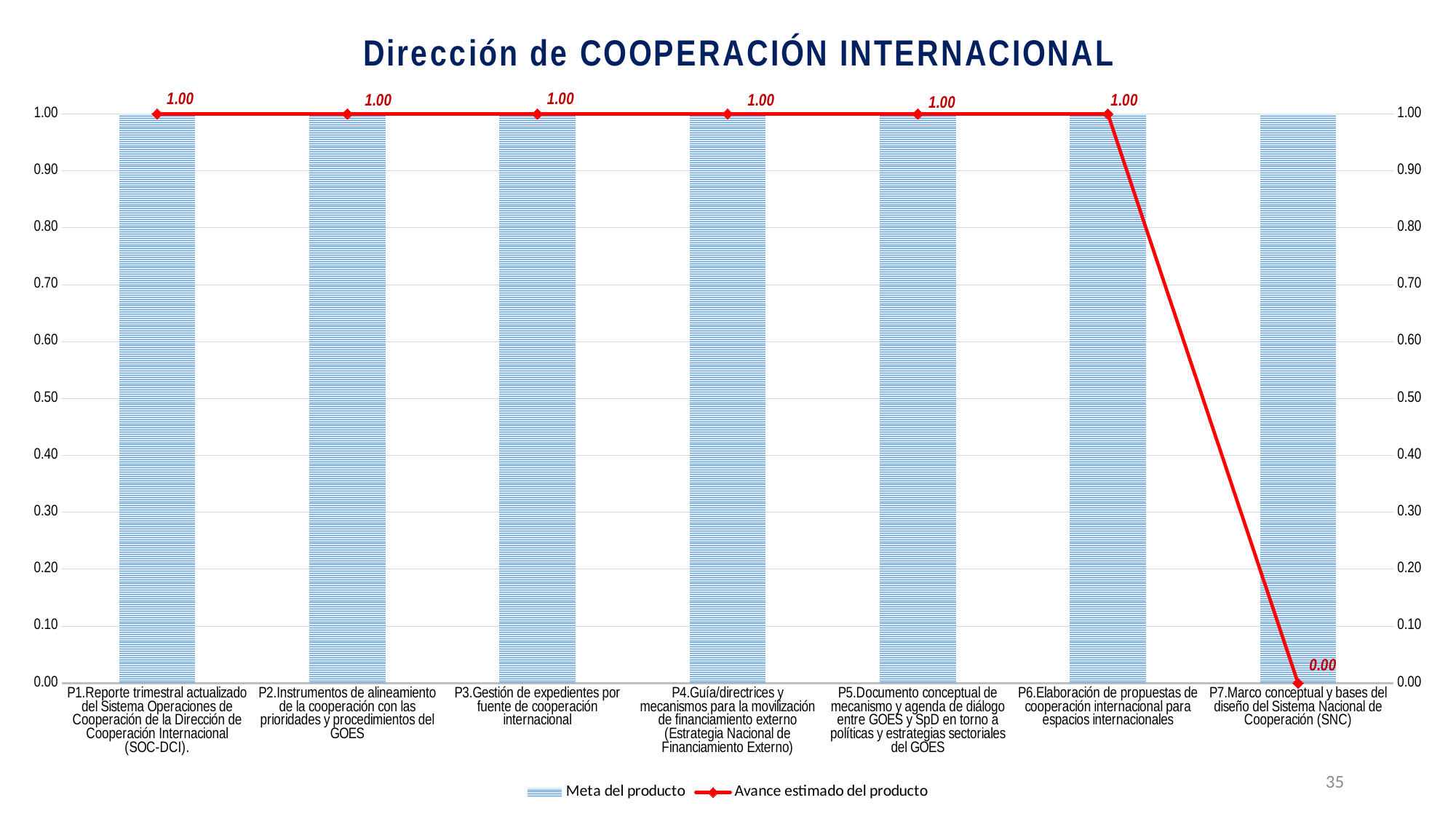

### Chart: Dirección de COOPERACIÓN INTERNACIONAL

| Category |  |  |
|---|---|---|
| P1.Reporte trimestral actualizado del Sistema Operaciones de Cooperación de la Dirección de Cooperación Internacional (SOC-DCI). | 1.0 | 1.0 |
| P2.Instrumentos de alineamiento de la cooperación con las prioridades y procedimientos del GOES | 1.0 | 1.0 |
| P3.Gestión de expedientes por fuente de cooperación internacional | 1.0 | 1.0 |
| P4.Guía/directrices y mecanismos para la movilización de financiamiento externo (Estrategia Nacional de Financiamiento Externo) | 1.0 | 1.0 |
| P5.Documento conceptual de mecanismo y agenda de diálogo entre GOES y SpD en torno a políticas y estrategias sectoriales del GOES | 1.0 | 1.0 |
| P6.Elaboración de propuestas de cooperación internacional para espacios internacionales | 1.0 | 1.0 |
| P7.Marco conceptual y bases del diseño del Sistema Nacional de Cooperación (SNC) | 1.0 | 0.0 |
35